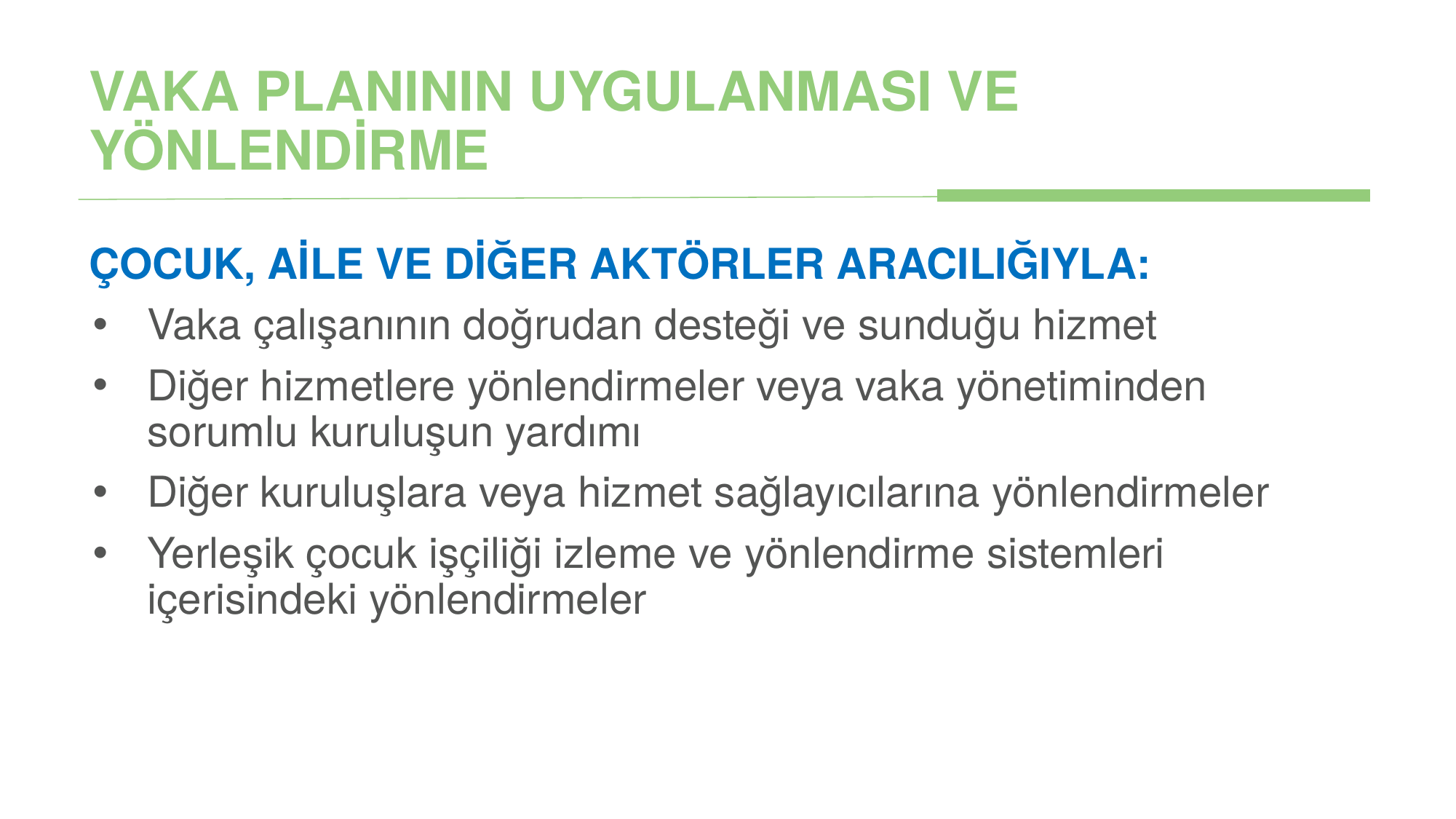

# VAKA PLANININ UYGULANMASI VE YÖNLENDİRME
ÇOCUK, AİLE VE DİĞER AKTÖRLER ARACILIĞIYLA:
Vaka çalışanının doğrudan desteği ve sunduğu hizmet
Diğer hizmetlere yönlendirmeler veya vaka yönetiminden sorumlu kuruluşun yardımı
Diğer kuruluşlara veya hizmet sağlayıcılarına yönlendirmeler
Yerleşik çocuk işçiliği izleme ve yönlendirme sistemleri içerisindeki yönlendirmeler